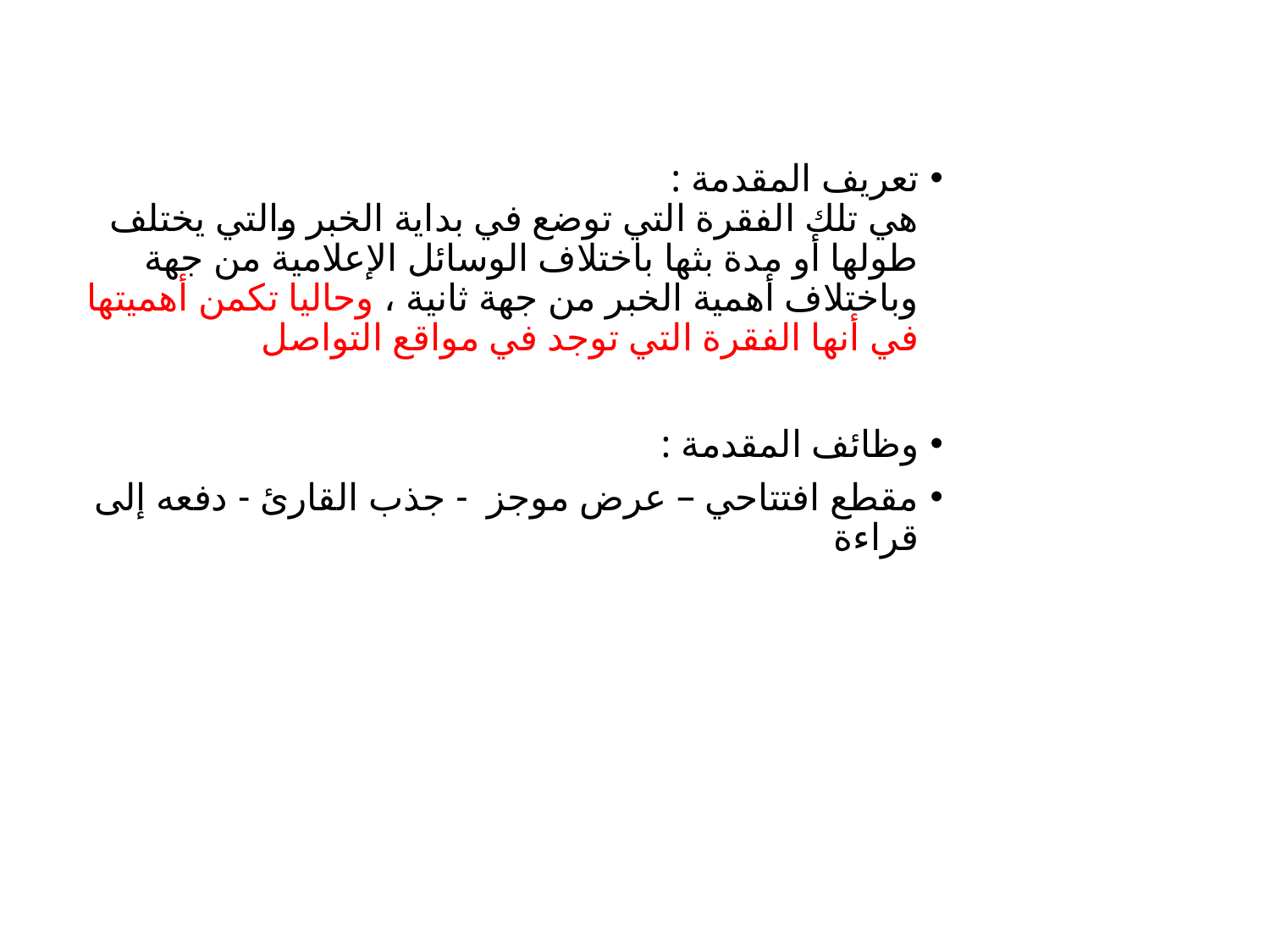

تعريف المقدمة :
هي تلك الفقرة التي توضع في بداية الخبر والتي يختلف طولها أو مدة بثها باختلاف الوسائل الإعلامية من جهة وباختلاف أهمية الخبر من جهة ثانية ، وحاليا تكمن أهميتها في أنها الفقرة التي توجد في مواقع التواصل

وظائف المقدمة :
مقطع افتتاحي – عرض موجز  - جذب القارئ - دفعه إلى قراءة